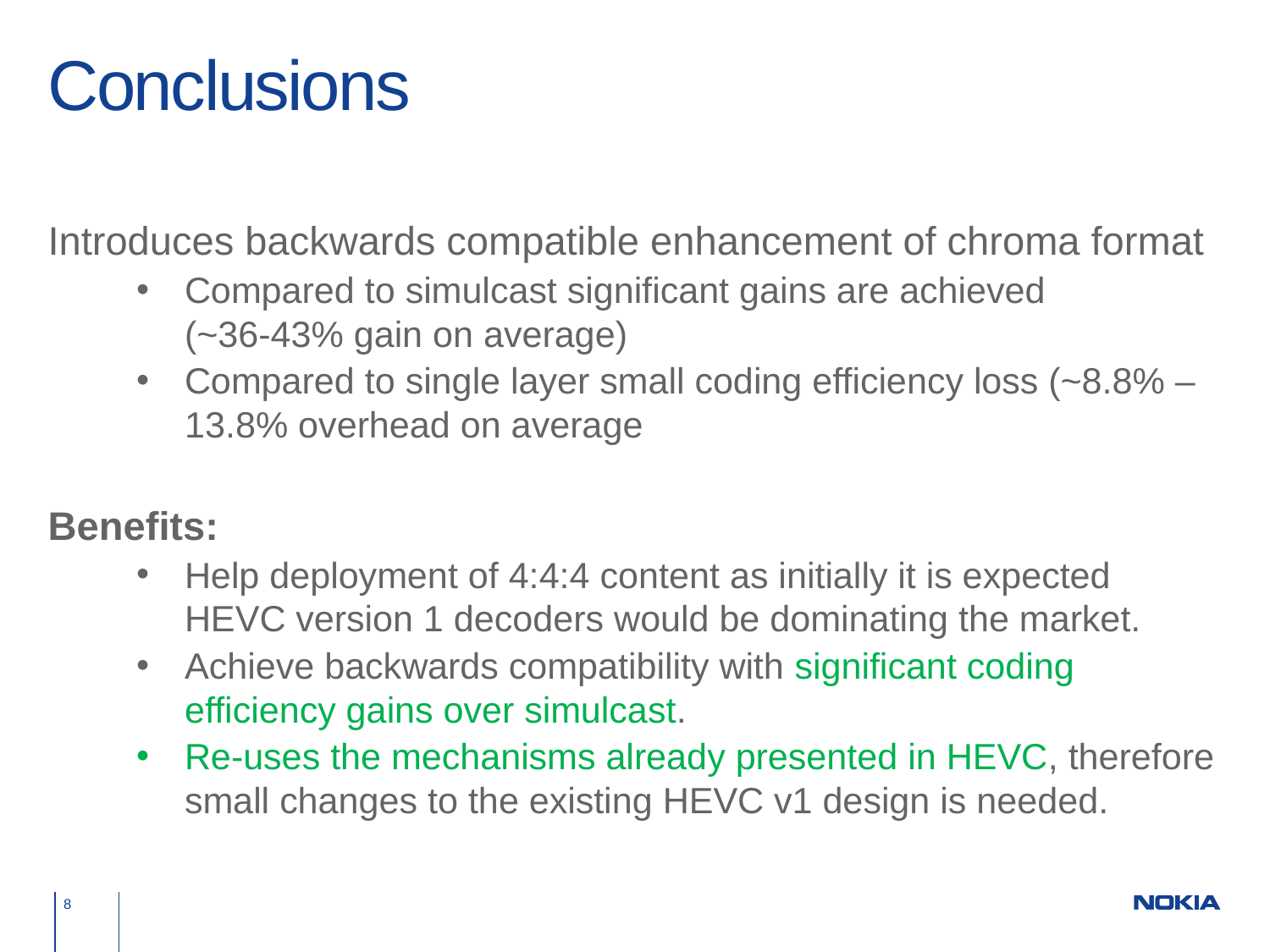

# Conclusions
Introduces backwards compatible enhancement of chroma format
Compared to simulcast significant gains are achieved
(~36-43% gain on average)
Compared to single layer small coding efficiency loss (~8.8% – 13.8% overhead on average

Benefits:
Help deployment of 4:4:4 content as initially it is expected HEVC version 1 decoders would be dominating the market.
Achieve backwards compatibility with significant coding efficiency gains over simulcast.
Re-uses the mechanisms already presented in HEVC, therefore small changes to the existing HEVC v1 design is needed.
8